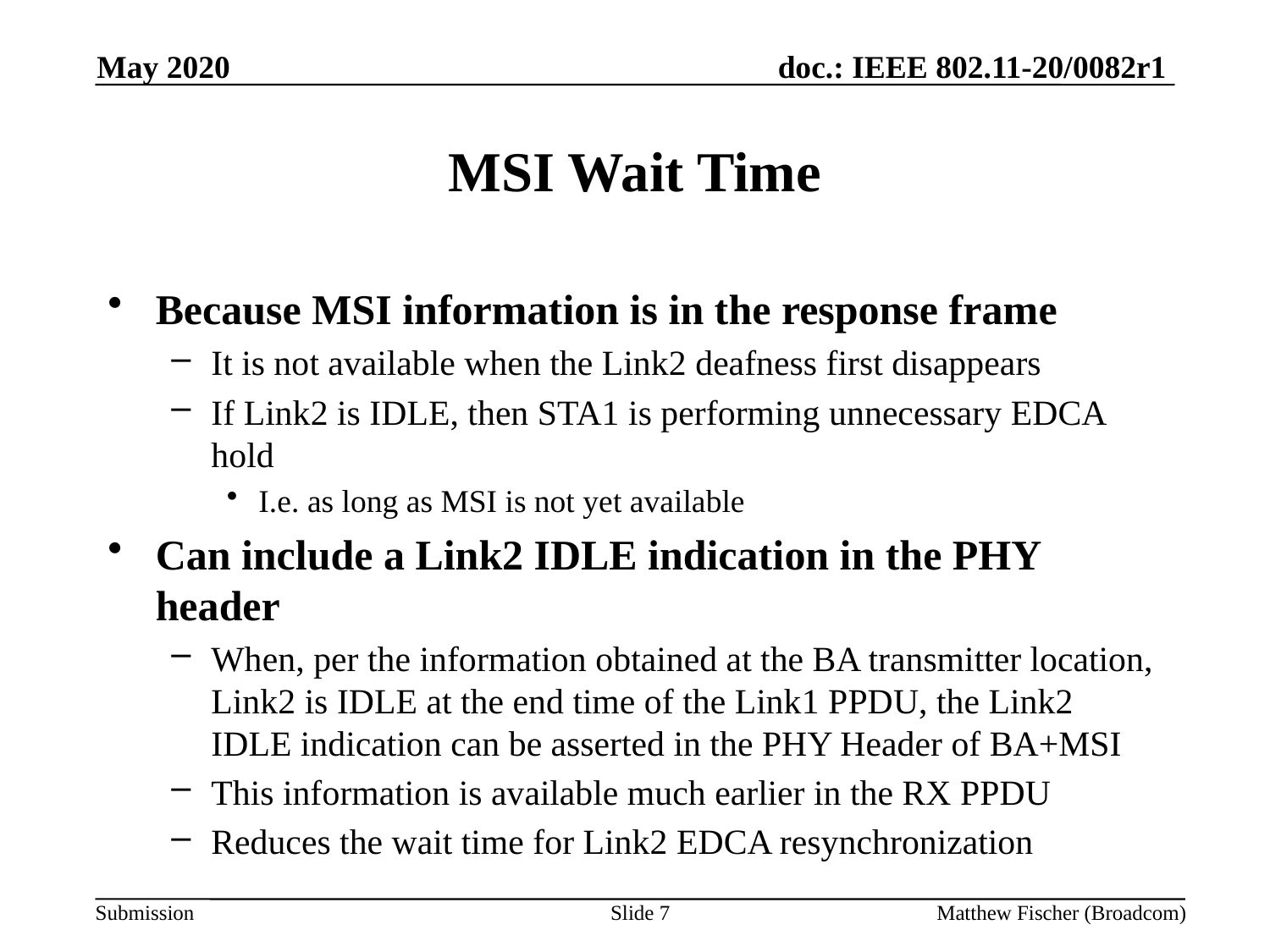

May 2020
# MSI Wait Time
Because MSI information is in the response frame
It is not available when the Link2 deafness first disappears
If Link2 is IDLE, then STA1 is performing unnecessary EDCA hold
I.e. as long as MSI is not yet available
Can include a Link2 IDLE indication in the PHY header
When, per the information obtained at the BA transmitter location, Link2 is IDLE at the end time of the Link1 PPDU, the Link2 IDLE indication can be asserted in the PHY Header of BA+MSI
This information is available much earlier in the RX PPDU
Reduces the wait time for Link2 EDCA resynchronization
Slide 7
Matthew Fischer (Broadcom)